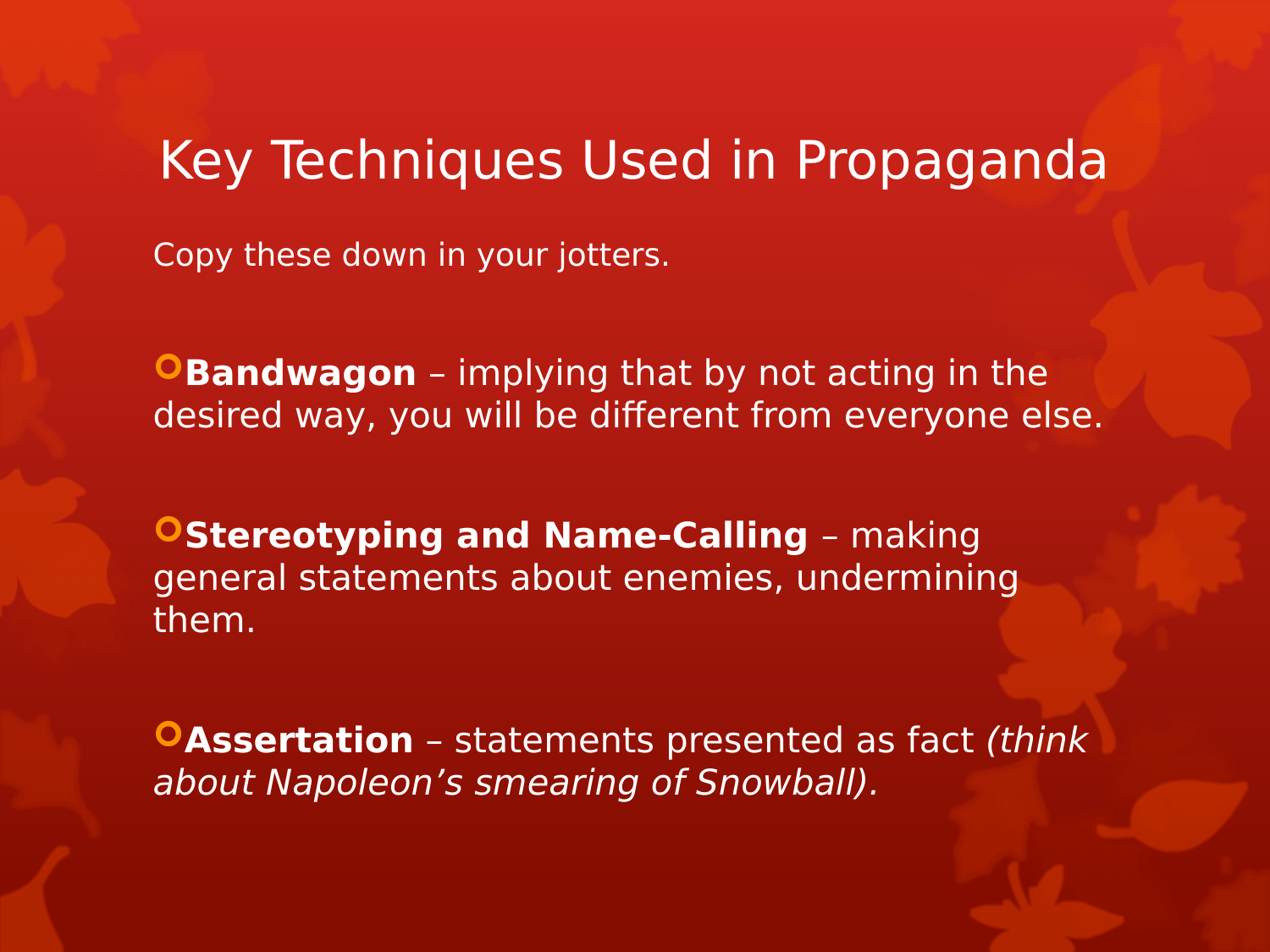

# Key Techniques Used in Propaganda
Copy these down in your jotters.

Bandwagon – implying that by not acting in the desired way, you will be different from everyone else.

Stereotyping and Name-Calling – making general statements about enemies, undermining them.

Assertation – statements presented as fact (think about Napoleon’s smearing of Snowball).